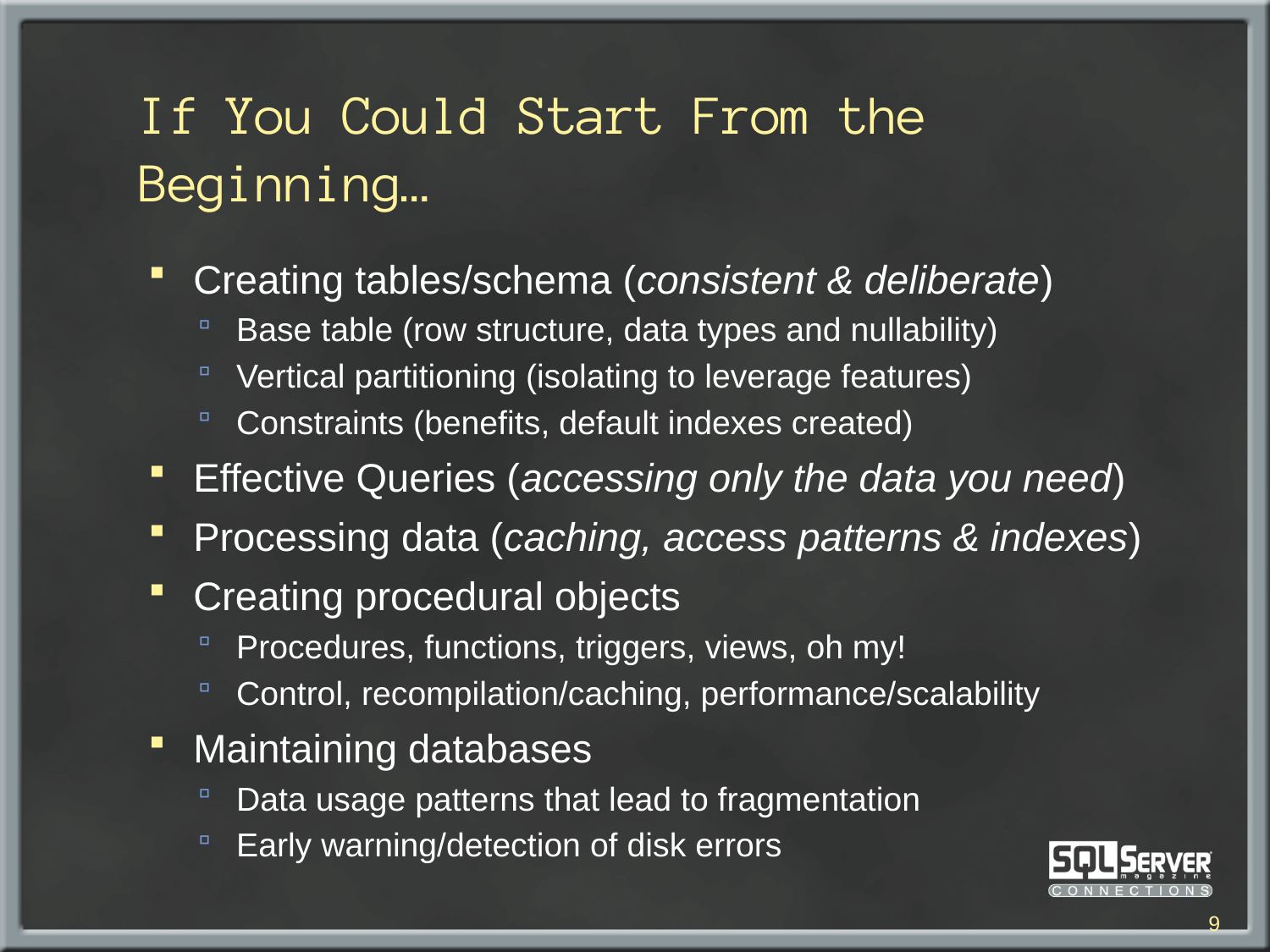

# If You Could Start From the Beginning…
Creating tables/schema (consistent & deliberate)
Base table (row structure, data types and nullability)
Vertical partitioning (isolating to leverage features)
Constraints (benefits, default indexes created)
Effective Queries (accessing only the data you need)
Processing data (caching, access patterns & indexes)
Creating procedural objects
Procedures, functions, triggers, views, oh my!
Control, recompilation/caching, performance/scalability
Maintaining databases
Data usage patterns that lead to fragmentation
Early warning/detection of disk errors

9